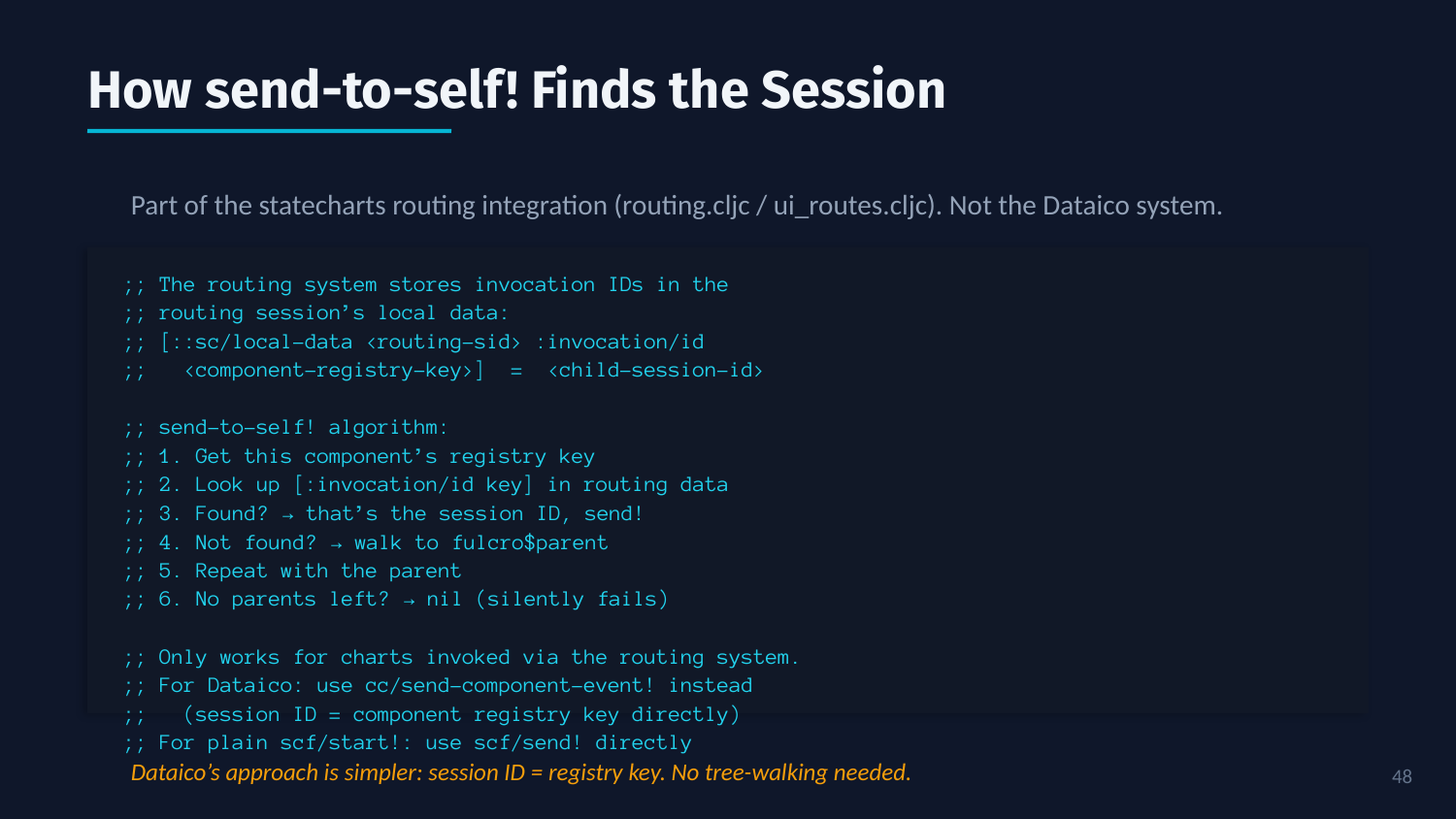

How send-to-self! Finds the Session

Part of the statecharts routing integration (routing.cljc / ui_routes.cljc). Not the Dataico system.

;; The routing system stores invocation IDs in the
;; routing session’s local data:
;; [::sc/local-data <routing-sid> :invocation/id
;;   <component-registry-key>]  =  <child-session-id>

;; send-to-self! algorithm:
;; 1. Get this component’s registry key
;; 2. Look up [:invocation/id key] in routing data
;; 3. Found? → that’s the session ID, send!
;; 4. Not found? → walk to fulcro$parent
;; 5. Repeat with the parent
;; 6. No parents left? → nil (silently fails)

;; Only works for charts invoked via the routing system.
;; For Dataico: use cc/send-component-event! instead
;;   (session ID = component registry key directly)
;; For plain scf/start!: use scf/send! directly
Dataico’s approach is simpler: session ID = registry key. No tree-walking needed.
48